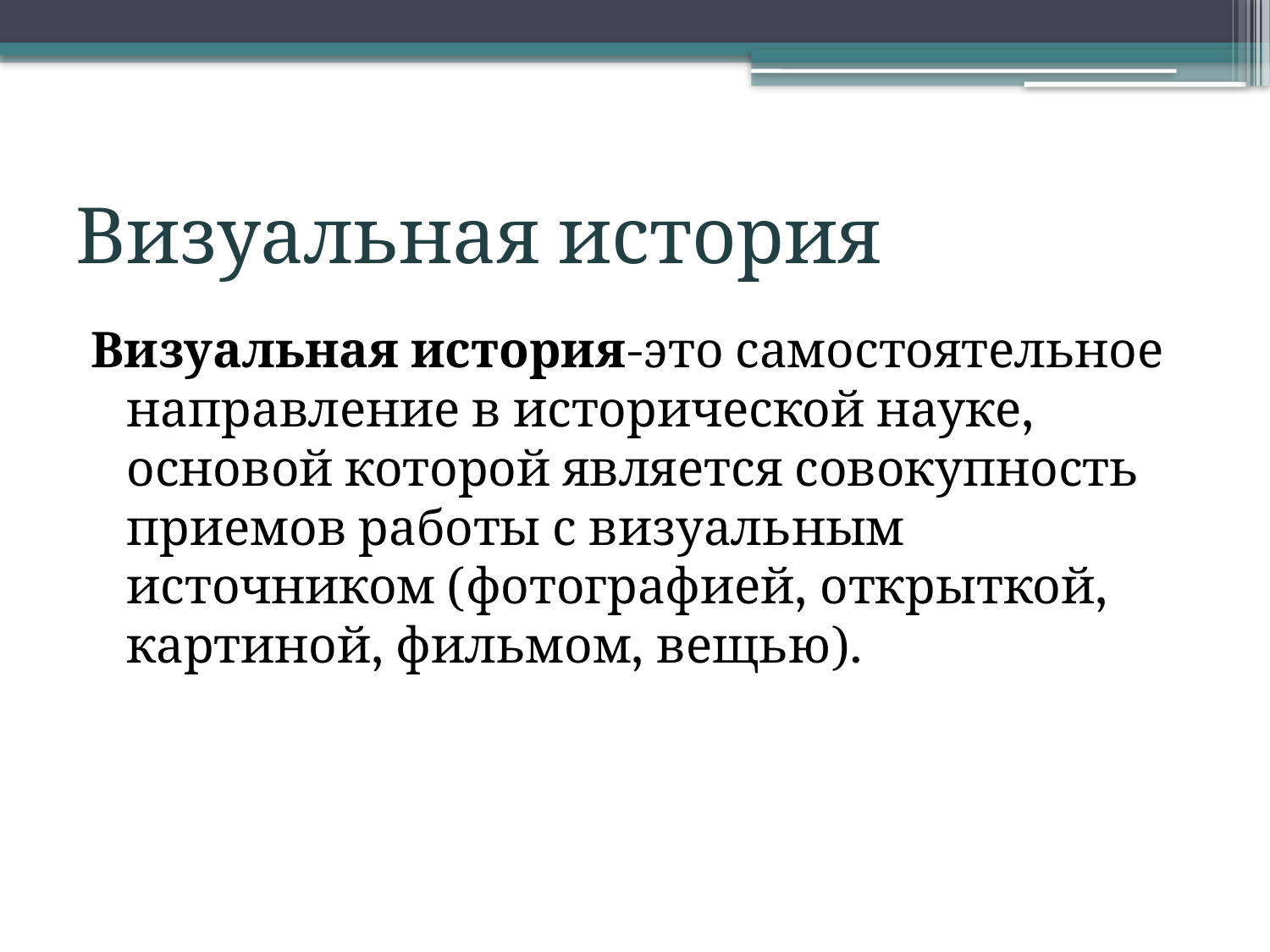

# Визуальная история
Визуальная история-это самостоятельное направление в исторической науке, основой которой является совокупность приемов работы с визуальным источником (фотографией, открыткой, картиной, фильмом, вещью).